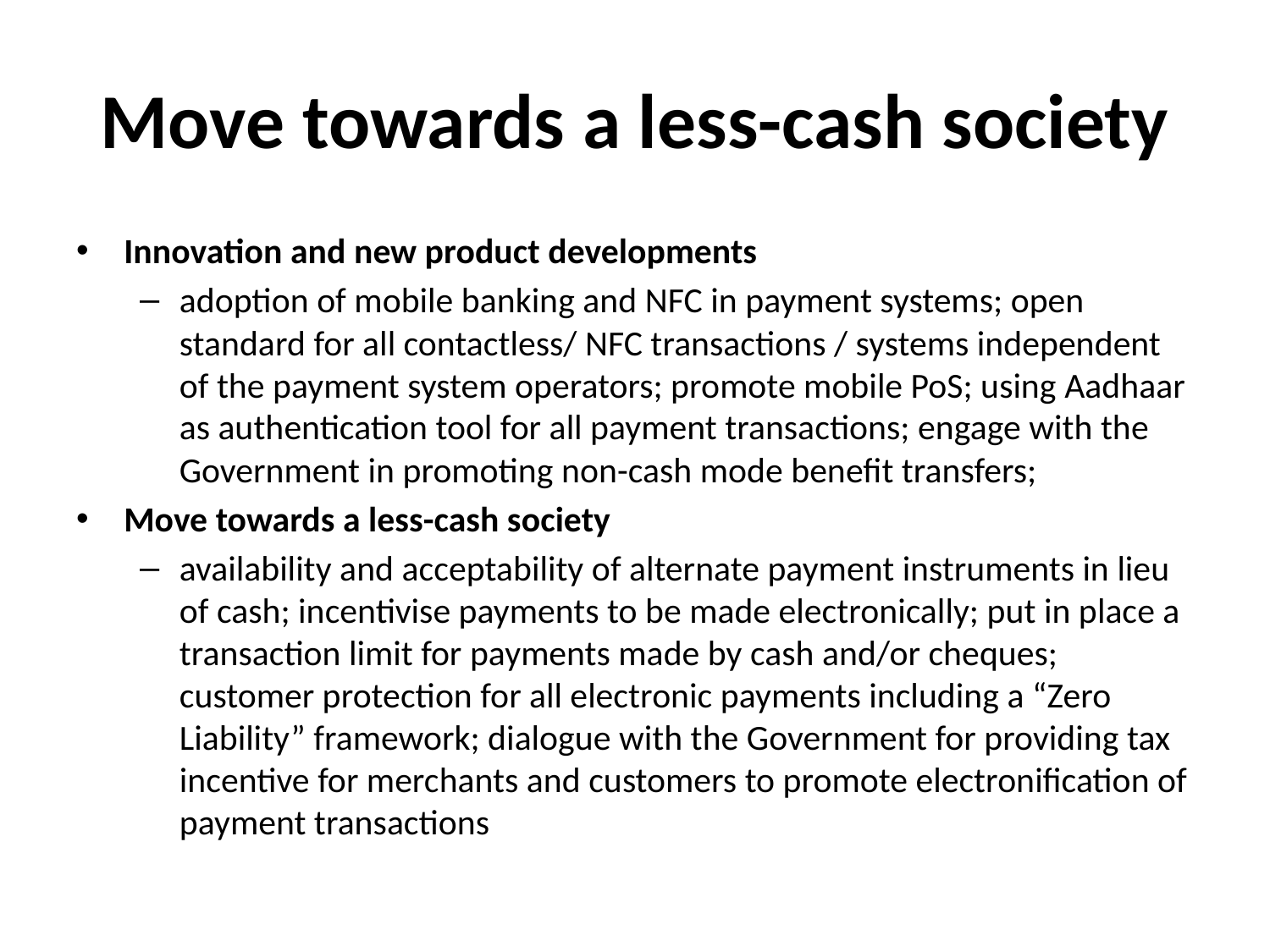

# Move towards a less-cash society
Innovation and new product developments
adoption of mobile banking and NFC in payment systems; open standard for all contactless/ NFC transactions / systems independent of the payment system operators; promote mobile PoS; using Aadhaar as authentication tool for all payment transactions; engage with the Government in promoting non-cash mode benefit transfers;
Move towards a less-cash society
availability and acceptability of alternate payment instruments in lieu of cash; incentivise payments to be made electronically; put in place a transaction limit for payments made by cash and/or cheques; customer protection for all electronic payments including a “Zero Liability” framework; dialogue with the Government for providing tax incentive for merchants and customers to promote electronification of payment transactions